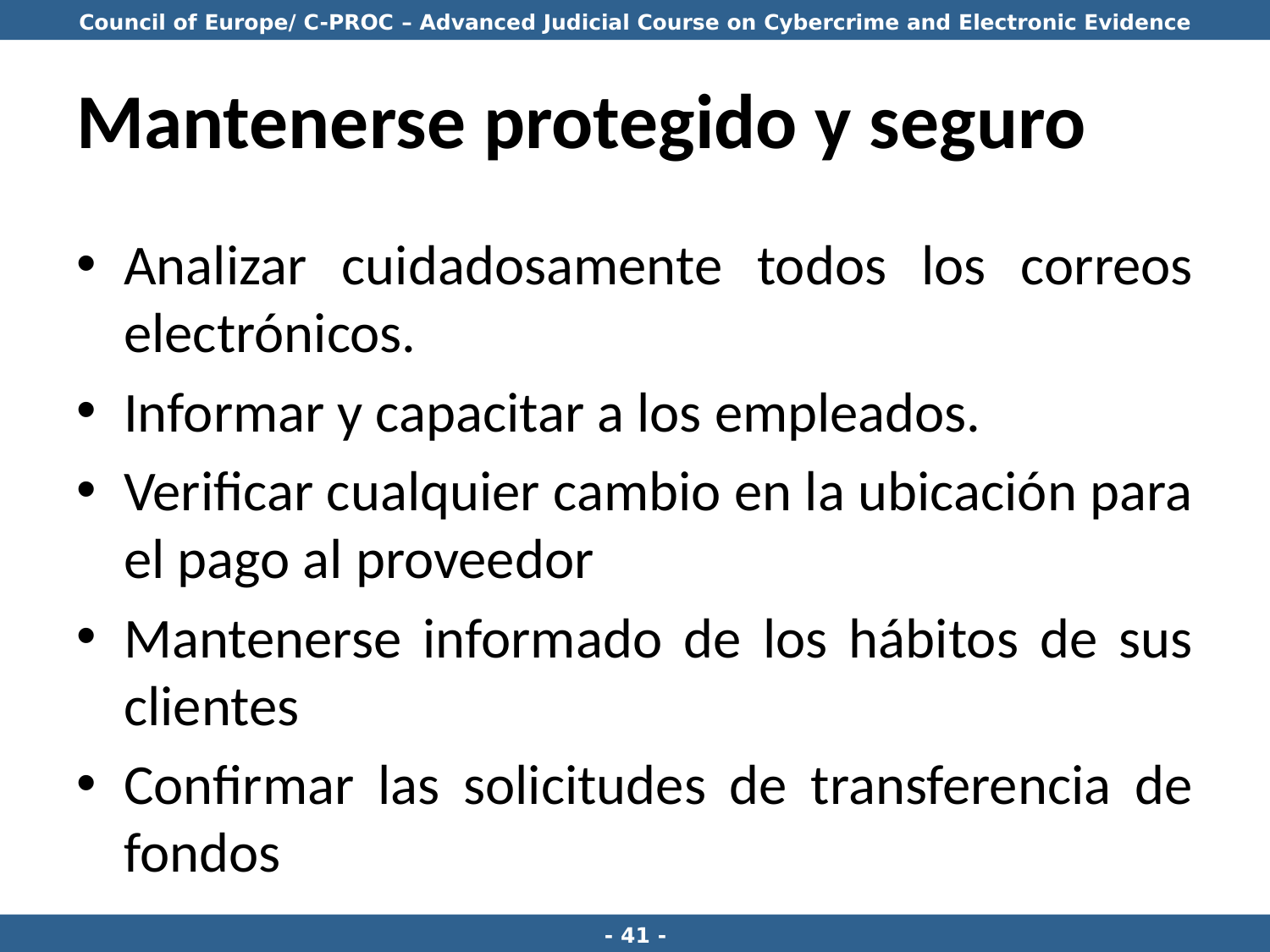

# Mantenerse protegido y seguro
Analizar cuidadosamente todos los correos electrónicos.
Informar y capacitar a los empleados.
Verificar cualquier cambio en la ubicación para el pago al proveedor
Mantenerse informado de los hábitos de sus clientes
Confirmar las solicitudes de transferencia de fondos